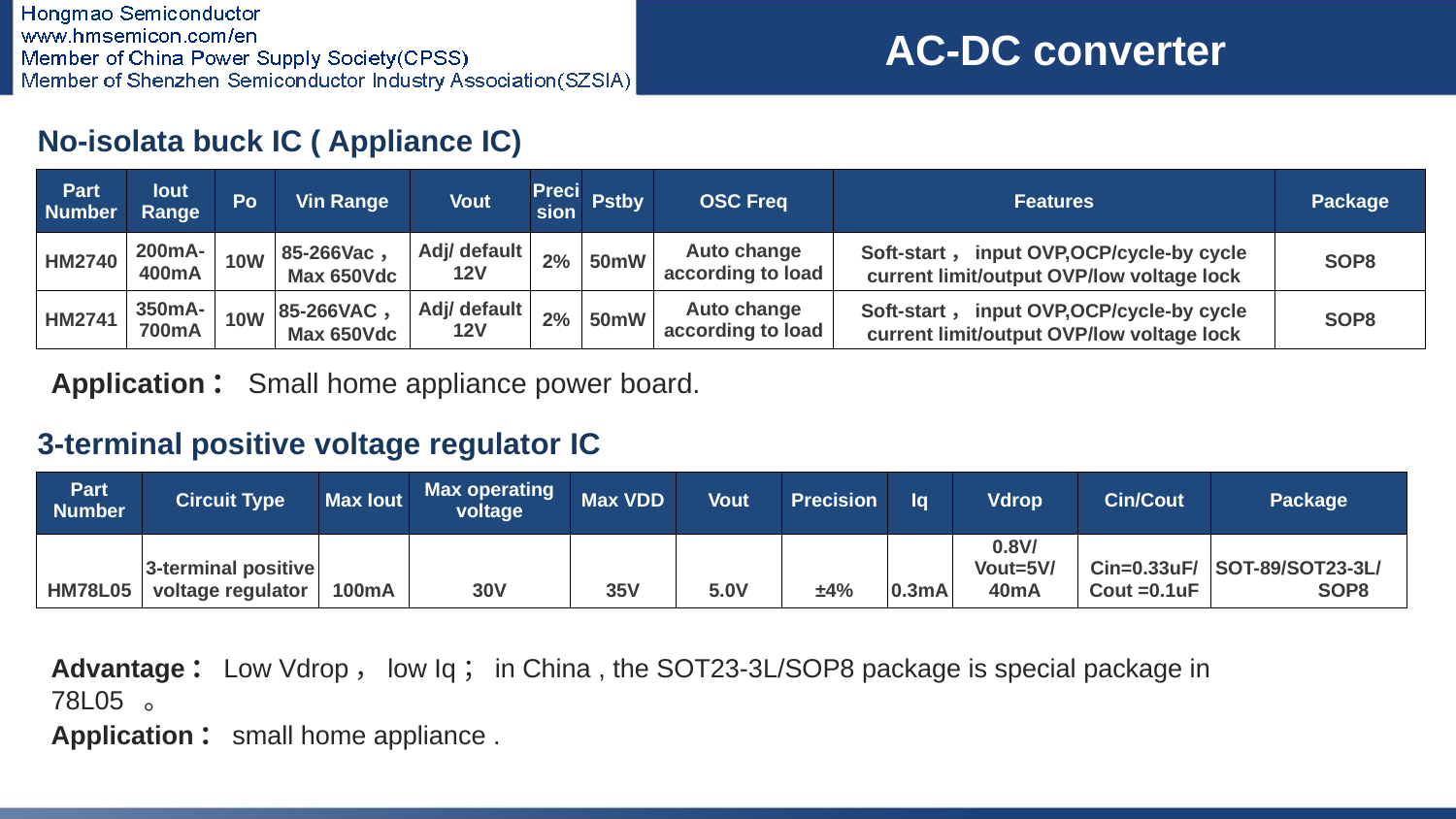

AC-DC converter
| No-isolata buck IC ( Appliance IC) |  |  |  |  |  |  |  |  |  |
| --- | --- | --- | --- | --- | --- | --- | --- | --- | --- |
| Part Number | Iout Range | Po | Vin Range | Vout | Precision | Pstby | OSC Freq | Features | Package |
| HM2740 | 200mA-400mA | 10W | 85-266Vac，Max 650Vdc | Adj/ default 12V | 2% | 50mW | Auto change according to load | Soft-start，input OVP,OCP/cycle-by cycle current limit/output OVP/low voltage lock | SOP8 |
| HM2741 | 350mA-700mA | 10W | 85-266VAC，Max 650Vdc | Adj/ default 12V | 2% | 50mW | Auto change according to load | Soft-start，input OVP,OCP/cycle-by cycle current limit/output OVP/low voltage lock | SOP8 |
# AC-DC
Application：Small home appliance power board.
| 3-terminal positive voltage regulator IC |  |  |  |  |  |  |  |  |  |  |
| --- | --- | --- | --- | --- | --- | --- | --- | --- | --- | --- |
| Part Number | Circuit Type | Max Iout | Max operating voltage | Max VDD | Vout | Precision | Iq | Vdrop | Cin/Cout | Package |
| HM78L05 | 3-terminal positive voltage regulator | 100mA | 30V | 35V | 5.0V | ±4% | 0.3mA | 0.8V/Vout=5V/40mA | Cin=0.33uF/Cout =0.1uF | SOT-89/SOT23-3L/ SOP8 |
Advantage：Low Vdrop，low Iq；in China , the SOT23-3L/SOP8 package is special package in 78L05  。
Application：small home appliance .